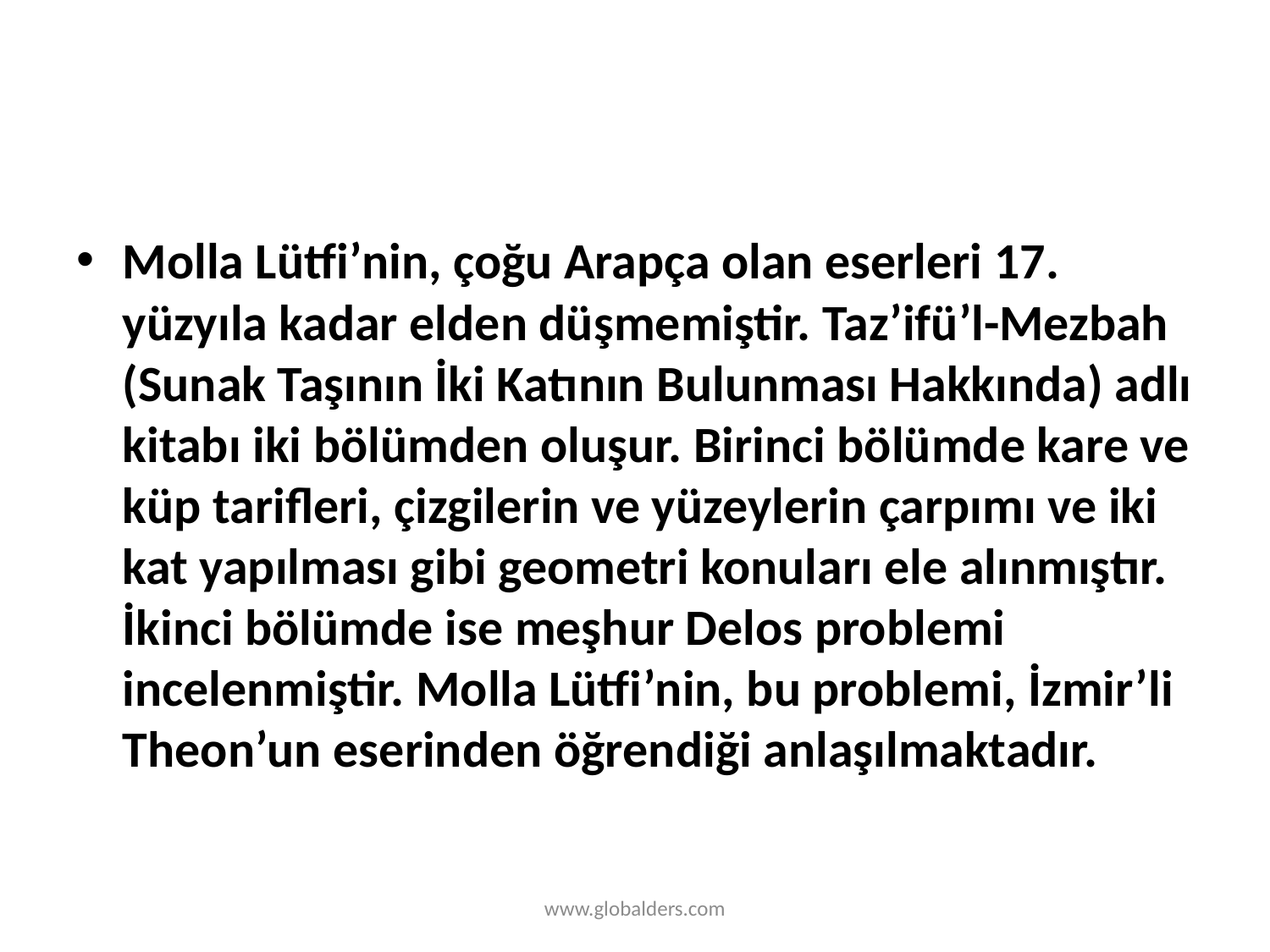

#
Molla Lütfi’nin, çoğu Arapça olan eserleri 17. yüzyıla kadar elden düşmemiştir. Taz’ifü’l-Mezbah (Sunak Taşının İki Katının Bulunması Hakkında) adlı kitabı iki bölümden oluşur. Birinci bölümde kare ve küp tarifleri, çizgilerin ve yüzeylerin çarpımı ve iki kat yapılması gibi geometri konuları ele alınmıştır. İkinci bölümde ise meşhur Delos problemi incelenmiştir. Molla Lütfi’nin, bu problemi, İzmir’li Theon’un eserinden öğrendiği anlaşılmaktadır.
www.globalders.com